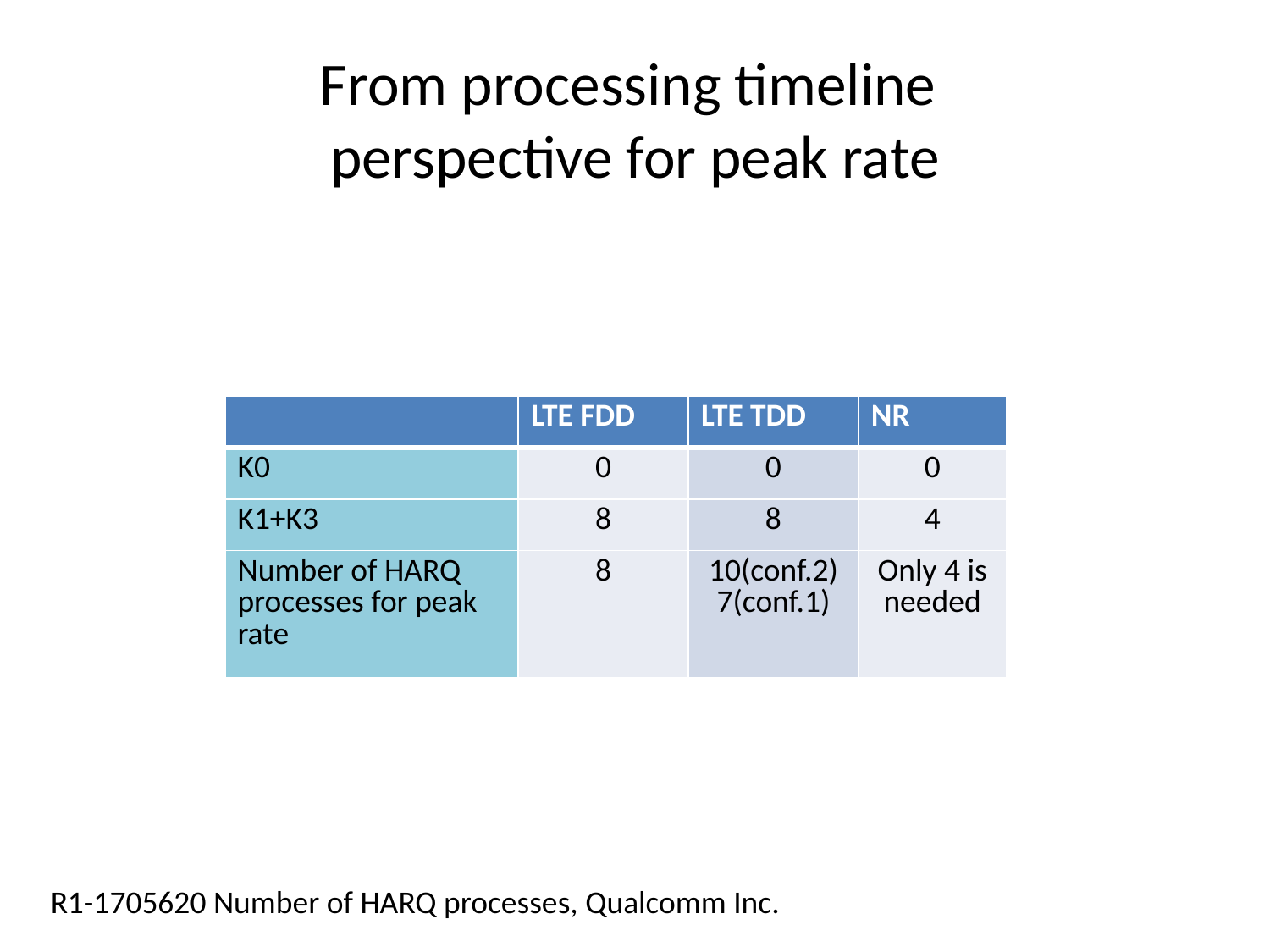

# From processing timeline perspective for peak rate

|  | LTE FDD | LTE TDD | NR |
| --- | --- | --- | --- |
| K0 | 0 | 0 | 0 |
| K1+K3 | 8 | 8 | 4 |
| Number of HARQ processes for peak rate | 8 | 10(conf.2) 7(conf.1) | Only 4 is needed |
R1-1705620 Number of HARQ processes, Qualcomm Inc.